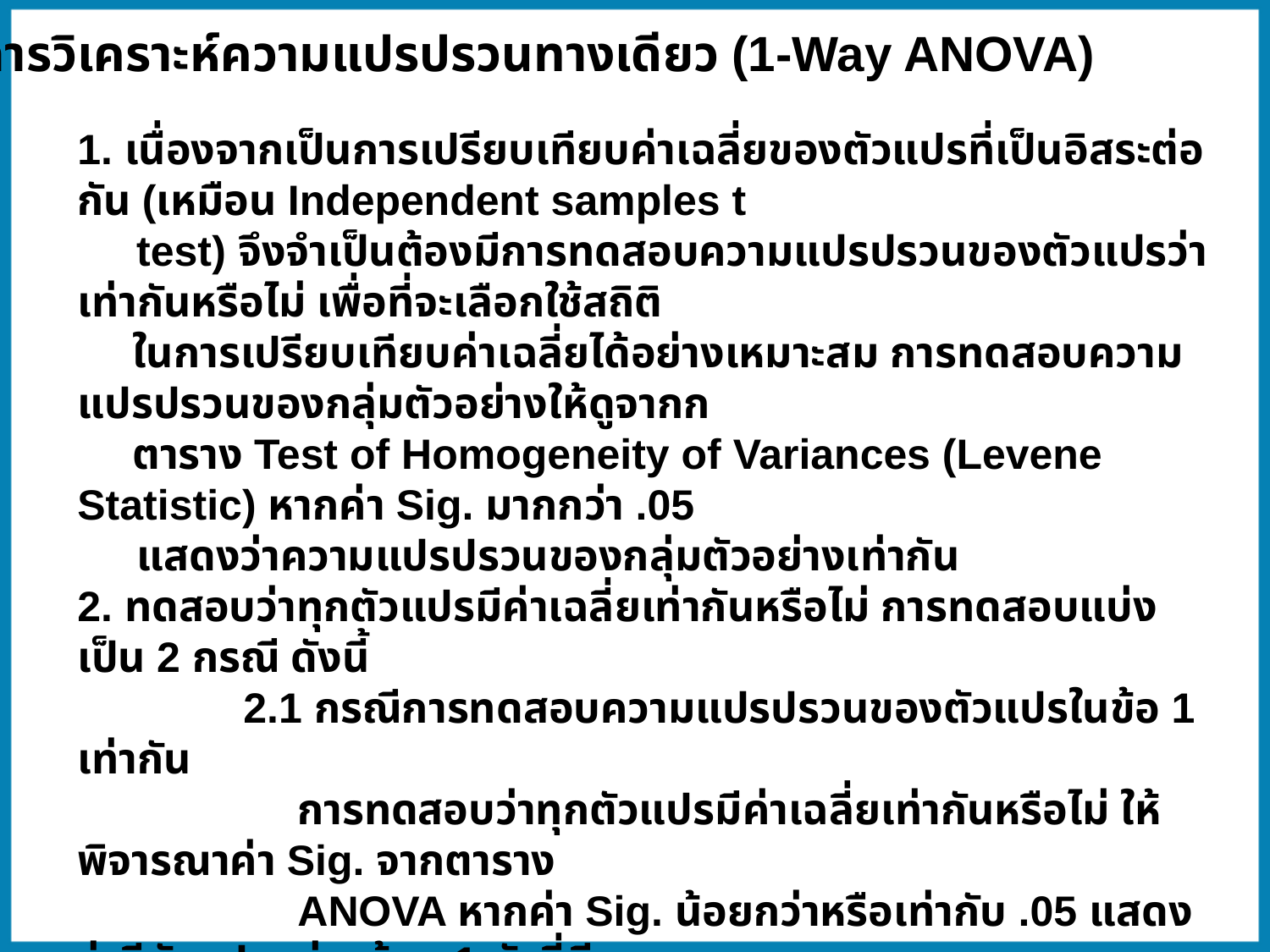

ขั้นตอนการวิเคราะห์ความแปรปรวนทางเดียว (1-Way ANOVA)
1. เนื่องจากเป็นการเปรียบเทียบค่าเฉลี่ยของตัวแปรที่เป็นอิสระต่อกัน (เหมือน Independent samples t
     test) จึงจำเป็นต้องมีการทดสอบความแปรปรวนของตัวแปรว่าเท่ากันหรือไม่ เพื่อที่จะเลือกใช้สถิติ
     ในการเปรียบเทียบค่าเฉลี่ยได้อย่างเหมาะสม การทดสอบความแปรปรวนของกลุ่มตัวอย่างให้ดูจากก
     ตาราง Test of Homogeneity of Variances (Levene Statistic) หากค่า Sig. มากกว่า .05
     แสดงว่าความแปรปรวนของกลุ่มตัวอย่างเท่ากัน
2. ทดสอบว่าทุกตัวแปรมีค่าเฉลี่ยเท่ากันหรือไม่ การทดสอบแบ่งเป็น 2 กรณี ดังนี้
              2.1 กรณีการทดสอบความแปรปรวนของตัวแปรในข้อ 1 เท่ากัน
                    การทดสอบว่าทุกตัวแปรมีค่าเฉลี่ยเท่ากันหรือไม่ ให้พิจารณาค่า Sig. จากตาราง
                    ANOVA หากค่า Sig. น้อยกว่าหรือเท่ากับ .05 แสดงว่ามีตัวแปรอย่างน้อย 1 ตัวที่มี
                    ค่าเฉลี่ยแตกต่างกัน (ให้ทำข้อ 3 ต่อ)
              2.2  กรณีการทดสอบความแปรปรวนของตัวแปรในข้อ 1 ไม่เท่ากัน
                     การทดสอบว่าทุกตัวแปรมีค่าเฉลี่ยเท่ากันหรือไม่ ให้พิจารณาค่า Sig. จากสถิติ Welch
                     หากค่า Sig. น้อยกว่าหรือเท่ากับ .05 แสดงว่ามีตัวแปรอย่างน้อย 1 ตัวที่มี
                    ค่าเฉลี่ยแตกต่างกัน (ให้ทำข้อ 3 ต่อ)